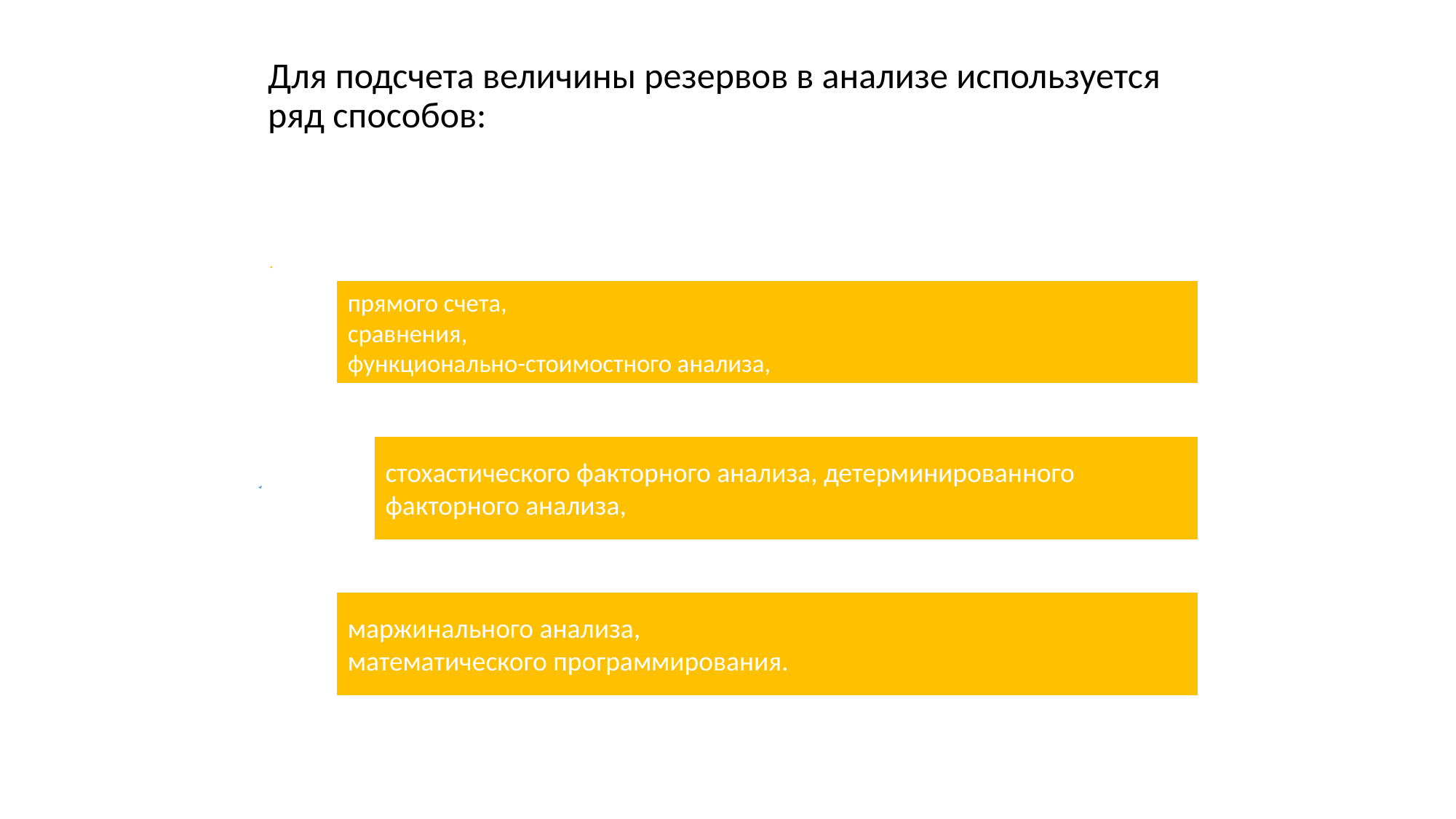

# Для подсчета величины резервов в анализе используется ряд способов:
прямого счета,
сравнения,
функционально-стоимостного анализа,
стохастического факторного анализа, детерминированного факторного анализа,
маржинального анализа,
математического программирования.